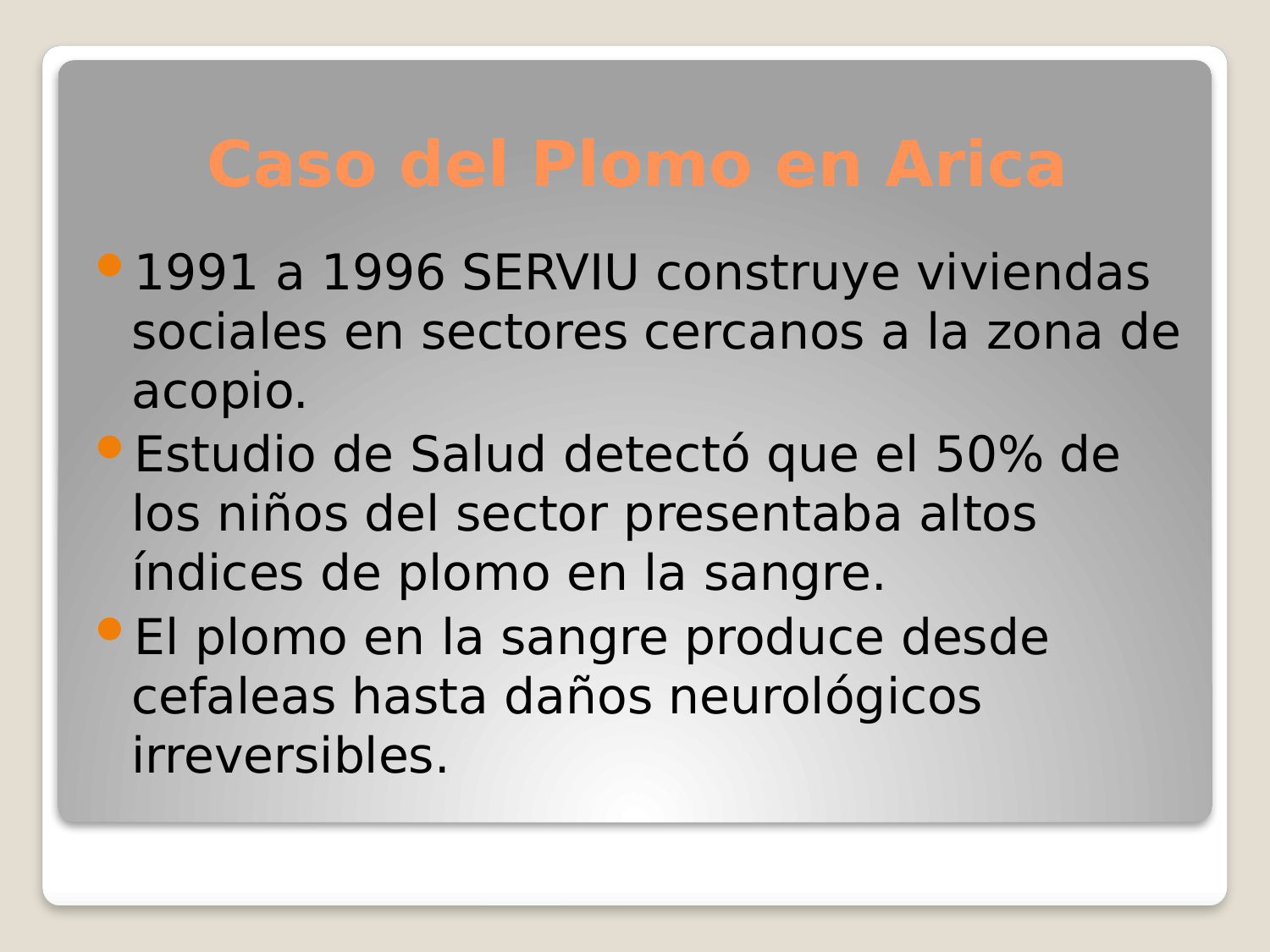

# Caso del Plomo en Arica
1991 a 1996 SERVIU construye viviendas sociales en sectores cercanos a la zona de acopio.
Estudio de Salud detectó que el 50% de los niños del sector presentaba altos índices de plomo en la sangre.
El plomo en la sangre produce desde cefaleas hasta daños neurológicos irreversibles.